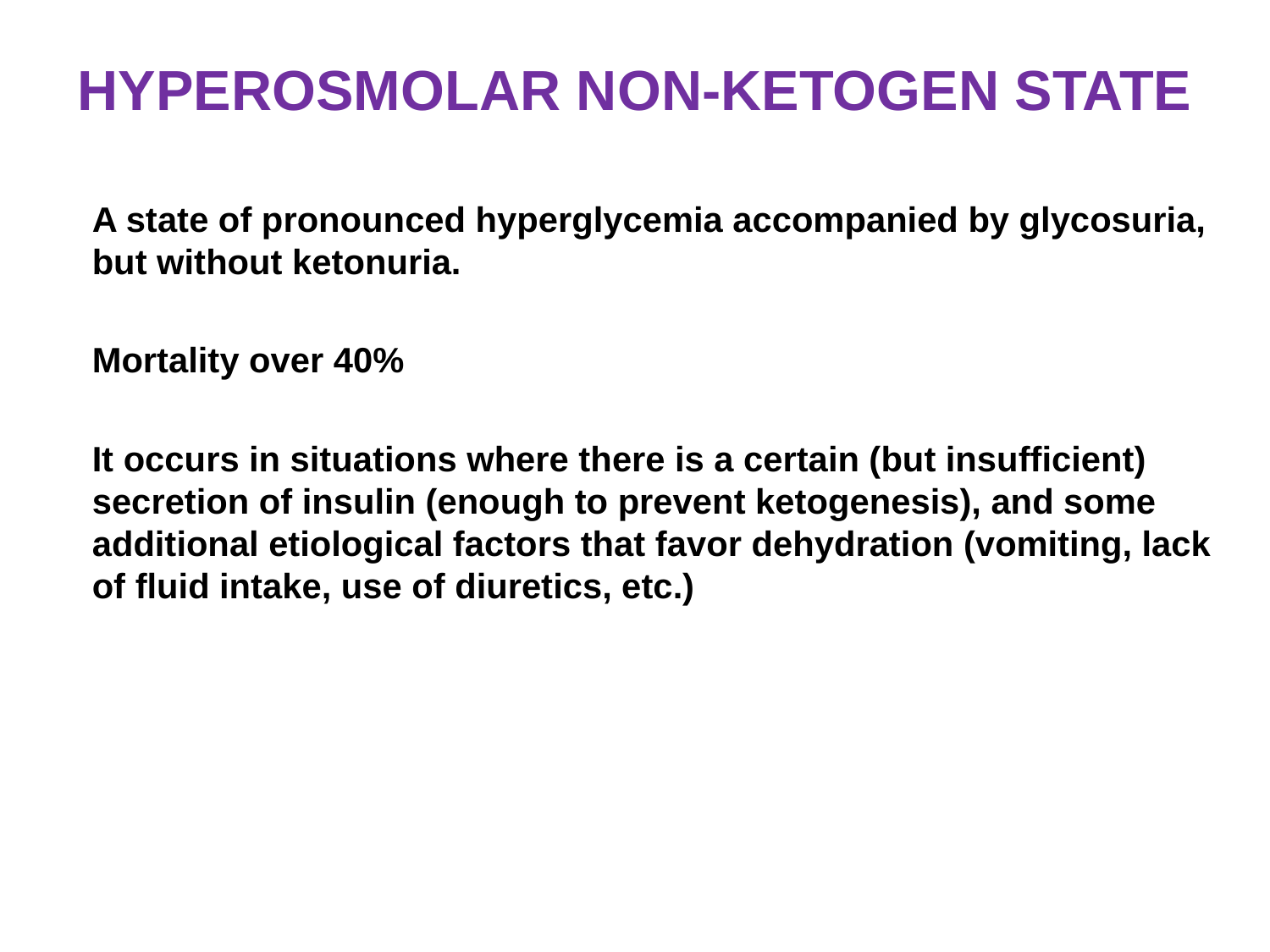

# HYPEROSMOLAR NON-KETOGEN STATE
 	A state of pronounced hyperglycemia accompanied by glycosuria, but without ketonuria.

	Mortality over 40%

	It occurs in situations where there is a certain (but insufficient) secretion of insulin (enough to prevent ketogenesis), and some additional etiological factors that favor dehydration (vomiting, lack of fluid intake, use of diuretics, etc.)